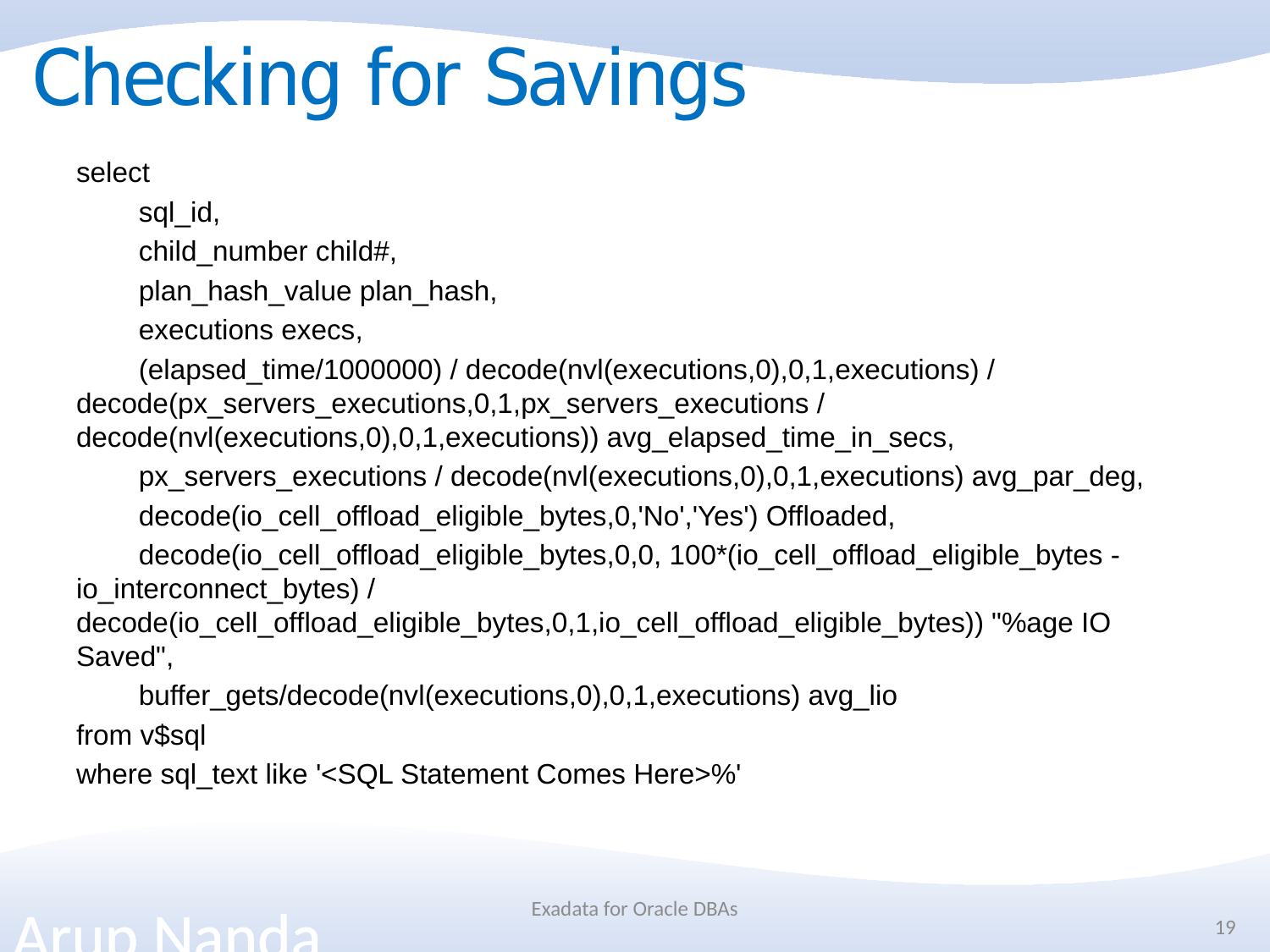

# Checking for Savings
select
        sql_id,
        child_number child#,
        plan_hash_value plan_hash,
        executions execs,
        (elapsed_time/1000000) / decode(nvl(executions,0),0,1,executions) /                decode(px_servers_executions,0,1,px_servers_executions / decode(nvl(executions,0),0,1,executions)) avg_elapsed_time_in_secs,
        px_servers_executions / decode(nvl(executions,0),0,1,executions) avg_par_deg,
        decode(io_cell_offload_eligible_bytes,0,'No','Yes') Offloaded,
        decode(io_cell_offload_eligible_bytes,0,0, 100*(io_cell_offload_eligible_bytes - io_interconnect_bytes) / decode(io_cell_offload_eligible_bytes,0,1,io_cell_offload_eligible_bytes)) "%age IO Saved",
        buffer_gets/decode(nvl(executions,0),0,1,executions) avg_lio
from v$sql
where sql_text like '<SQL Statement Comes Here>%'

Exadata for Oracle DBAs
19